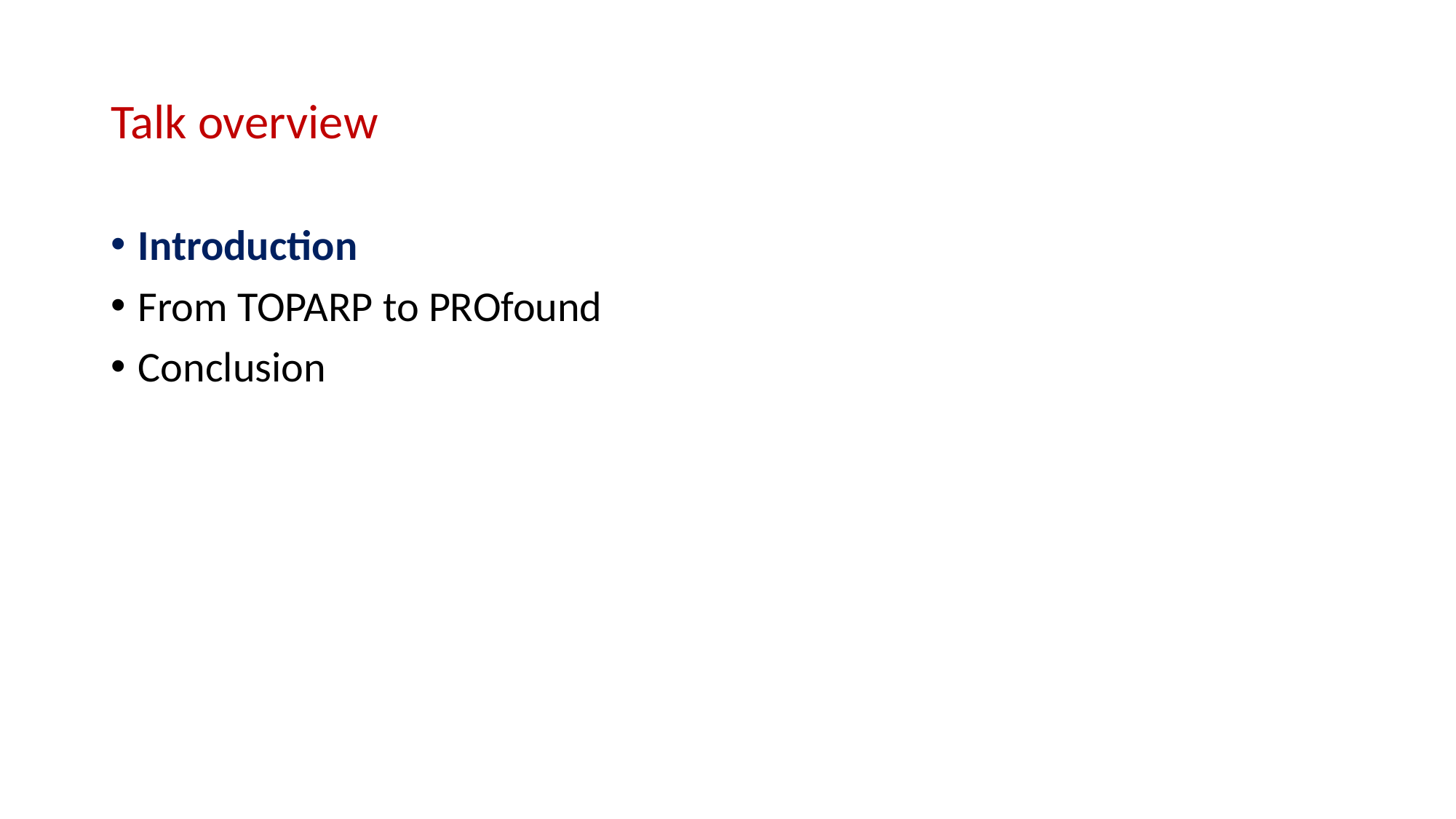

# Talk overview
Introduction
From TOPARP to PROfound
Conclusion